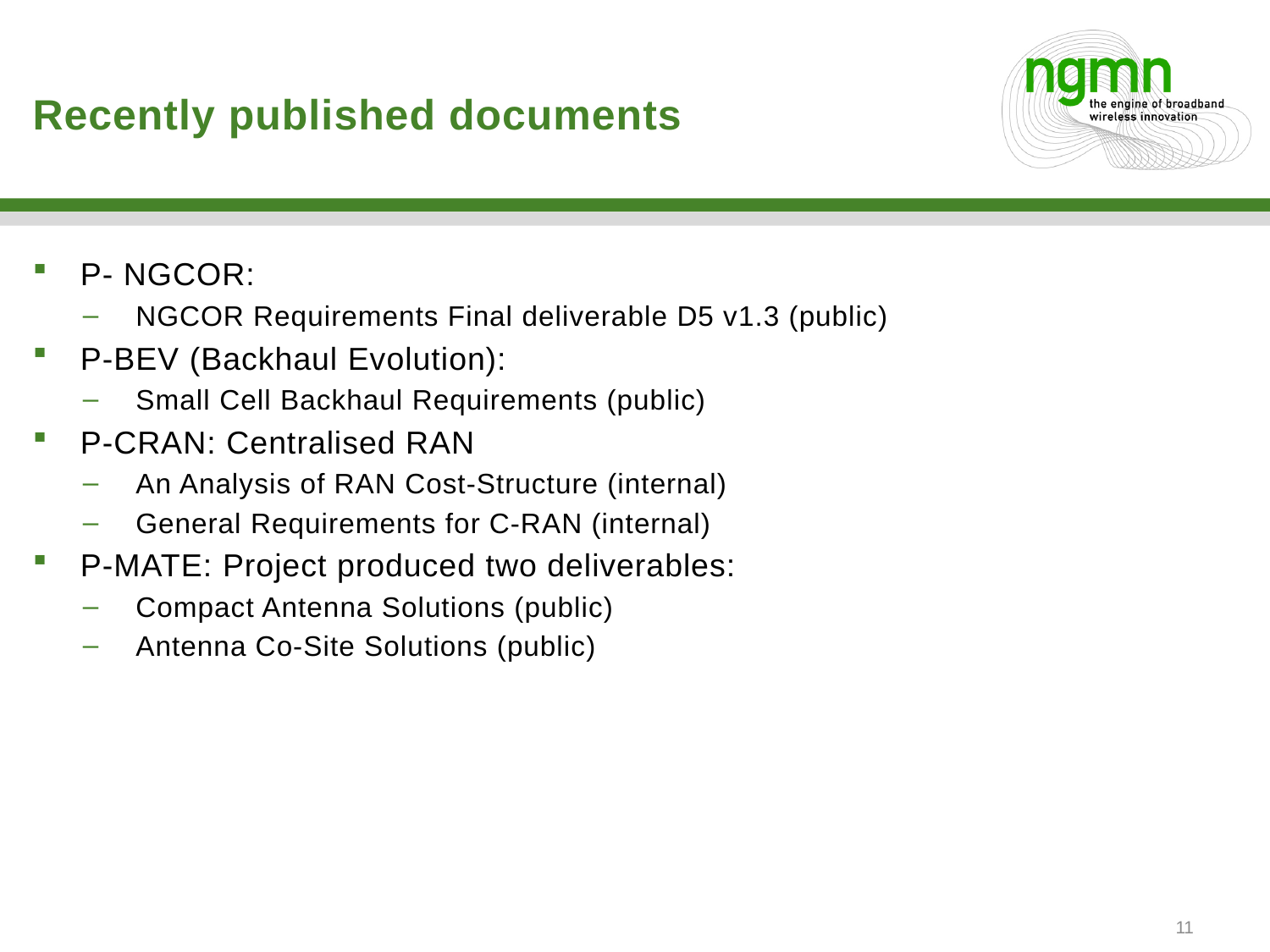

# Recently published documents

P- NGCOR:
NGCOR Requirements Final deliverable D5 v1.3 (public)
P-BEV (Backhaul Evolution):
Small Cell Backhaul Requirements (public)
P-CRAN: Centralised RAN
An Analysis of RAN Cost-Structure (internal)
General Requirements for C-RAN (internal)
P-MATE: Project produced two deliverables:
Compact Antenna Solutions (public)
Antenna Co-Site Solutions (public)

11